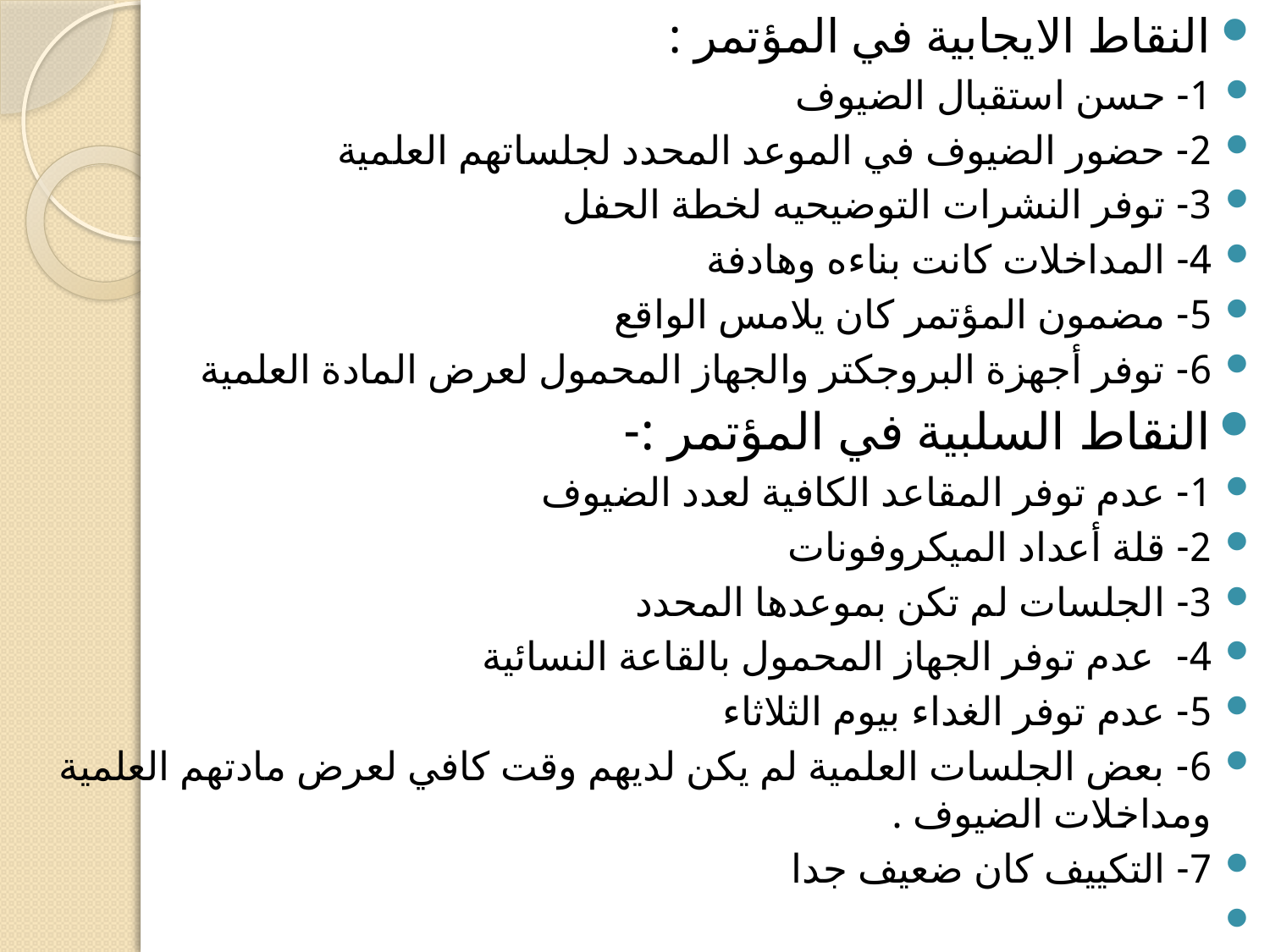

النقاط الايجابية في المؤتمر :
1- حسن استقبال الضيوف
2- حضور الضيوف في الموعد المحدد لجلساتهم العلمية
3- توفر النشرات التوضيحيه لخطة الحفل
4- المداخلات كانت بناءه وهادفة
5- مضمون المؤتمر كان يلامس الواقع
6- توفر أجهزة البروجكتر والجهاز المحمول لعرض المادة العلمية
النقاط السلبية في المؤتمر :-
1- عدم توفر المقاعد الكافية لعدد الضيوف
2- قلة أعداد الميكروفونات
3- الجلسات لم تكن بموعدها المحدد
4-  عدم توفر الجهاز المحمول بالقاعة النسائية
5- عدم توفر الغداء بيوم الثلاثاء
6- بعض الجلسات العلمية لم يكن لديهم وقت كافي لعرض مادتهم العلمية ومداخلات الضيوف .
7- التكييف كان ضعيف جدا